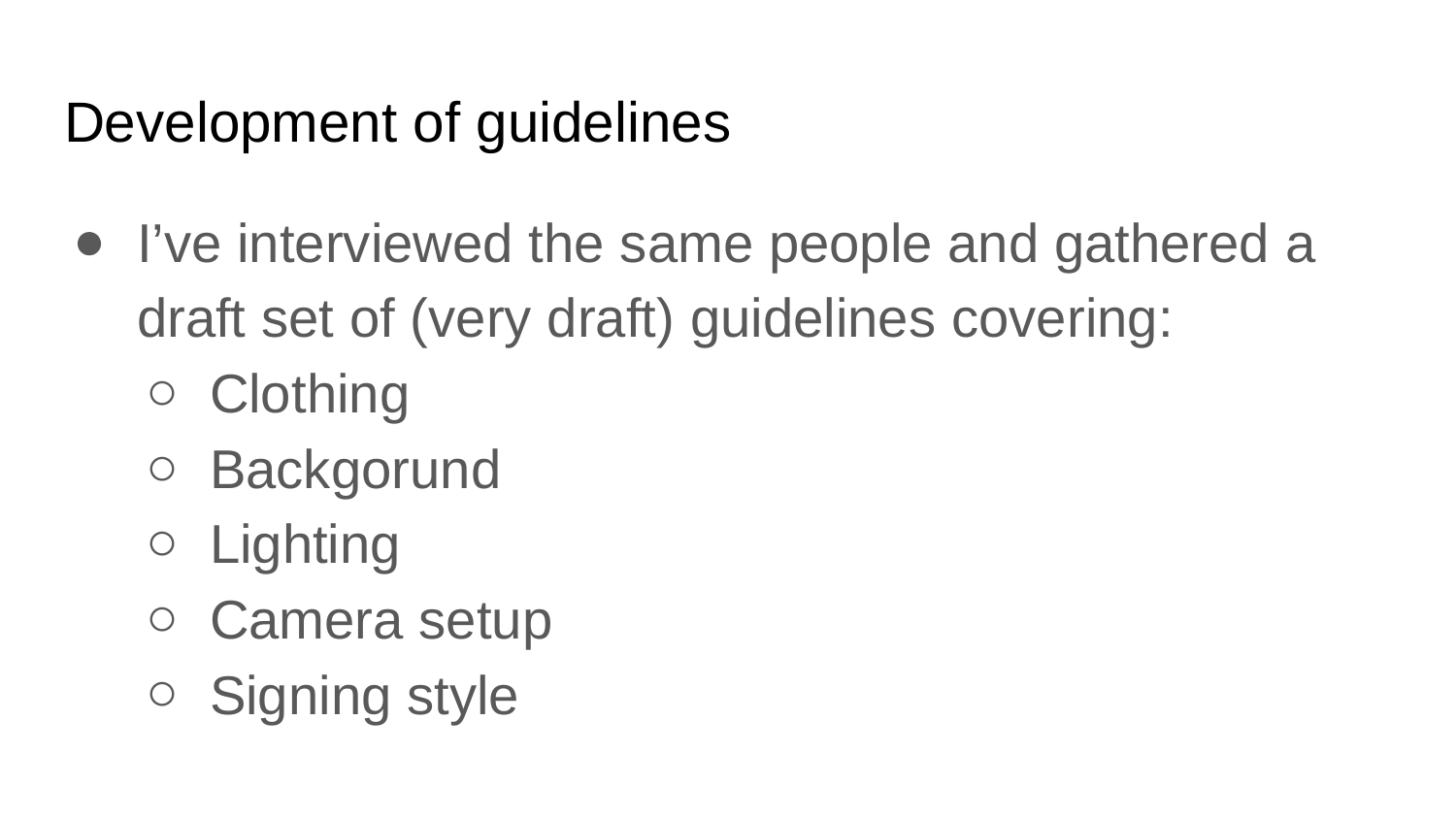

# Development of guidelines
I’ve interviewed the same people and gathered a draft set of (very draft) guidelines covering:
Clothing
Backgorund
Lighting
Camera setup
Signing style